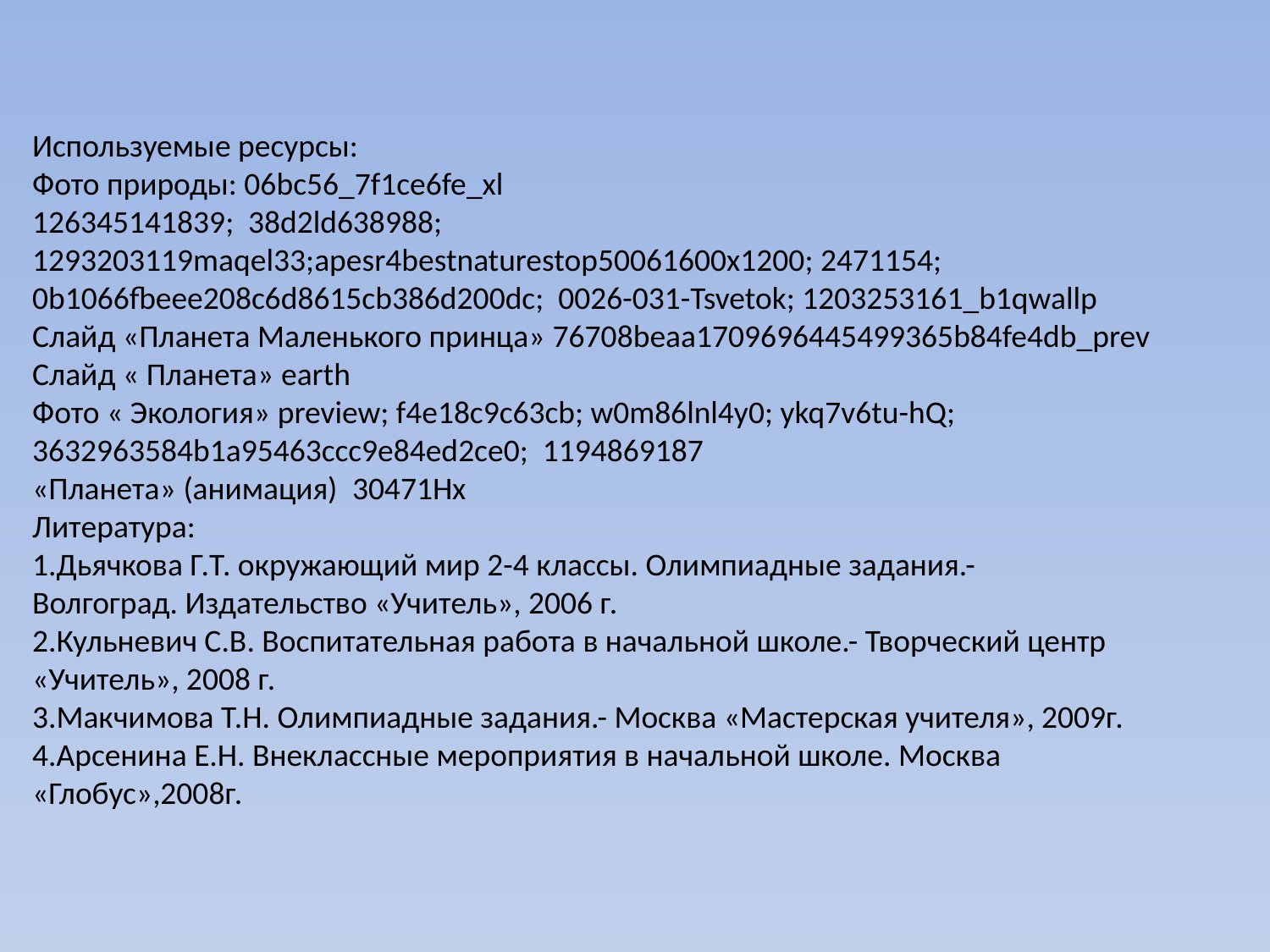

Используемые ресурсы:
Фото природы: 06bc56_7f1ce6fe_xl
126345141839;  38d2ld638988; 1293203119maqel33;apesr4bestnaturestop50061600x1200; 2471154; 0b1066fbeee208c6d8615cb386d200dc;  0026-031-Tsvetok; 1203253161_b1qwallp
Слайд «Планета Маленького принца» 76708beaa1709696445499365b84fe4db_prev
Слайд « Планета» earth
Фото « Экология» preview; f4e18c9c63cb; w0m86lnl4y0; ykq7v6tu-hQ; 3632963584b1a95463ccc9e84ed2ce0;  1194869187
«Планета» (анимация)  30471Hx
Литература:
1.Дьячкова Г.Т. окружающий мир 2-4 классы. Олимпиадные задания.-
Волгоград. Издательство «Учитель», 2006 г.
2.Кульневич С.В. Воспитательная работа в начальной школе.- Творческий центр «Учитель», 2008 г.
3.Макчимова Т.Н. Олимпиадные задания.- Москва «Мастерская учителя», 2009г.
4.Арсенина Е.Н. Внеклассные мероприятия в начальной школе. Москва «Глобус»,2008г.